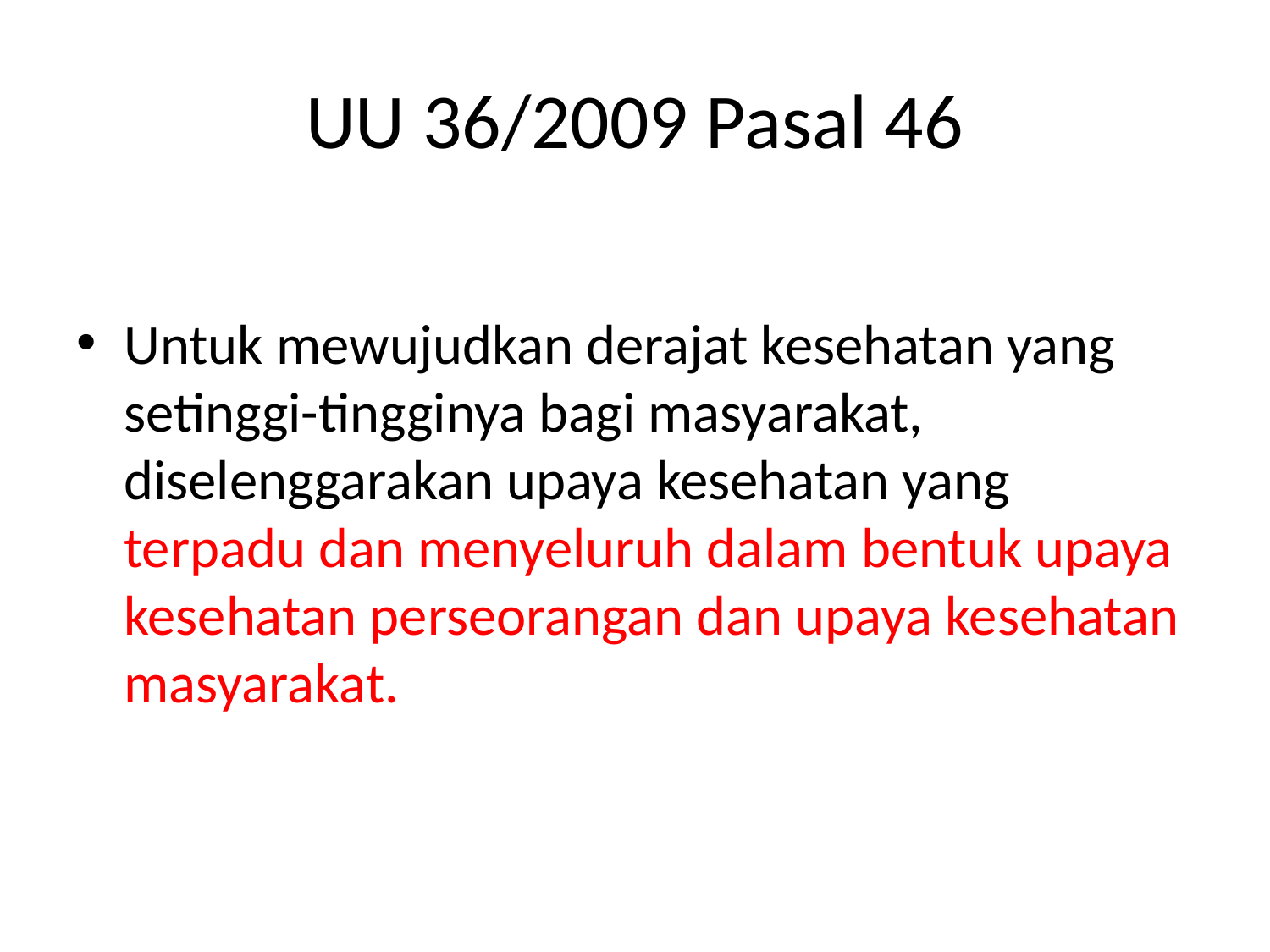

# UU 36/2009 Pasal 46

Untuk mewujudkan derajat kesehatan yang setinggi-tingginya bagi masyarakat, diselenggarakan upaya kesehatan yang terpadu dan menyeluruh dalam bentuk upaya kesehatan perseorangan dan upaya kesehatan masyarakat.